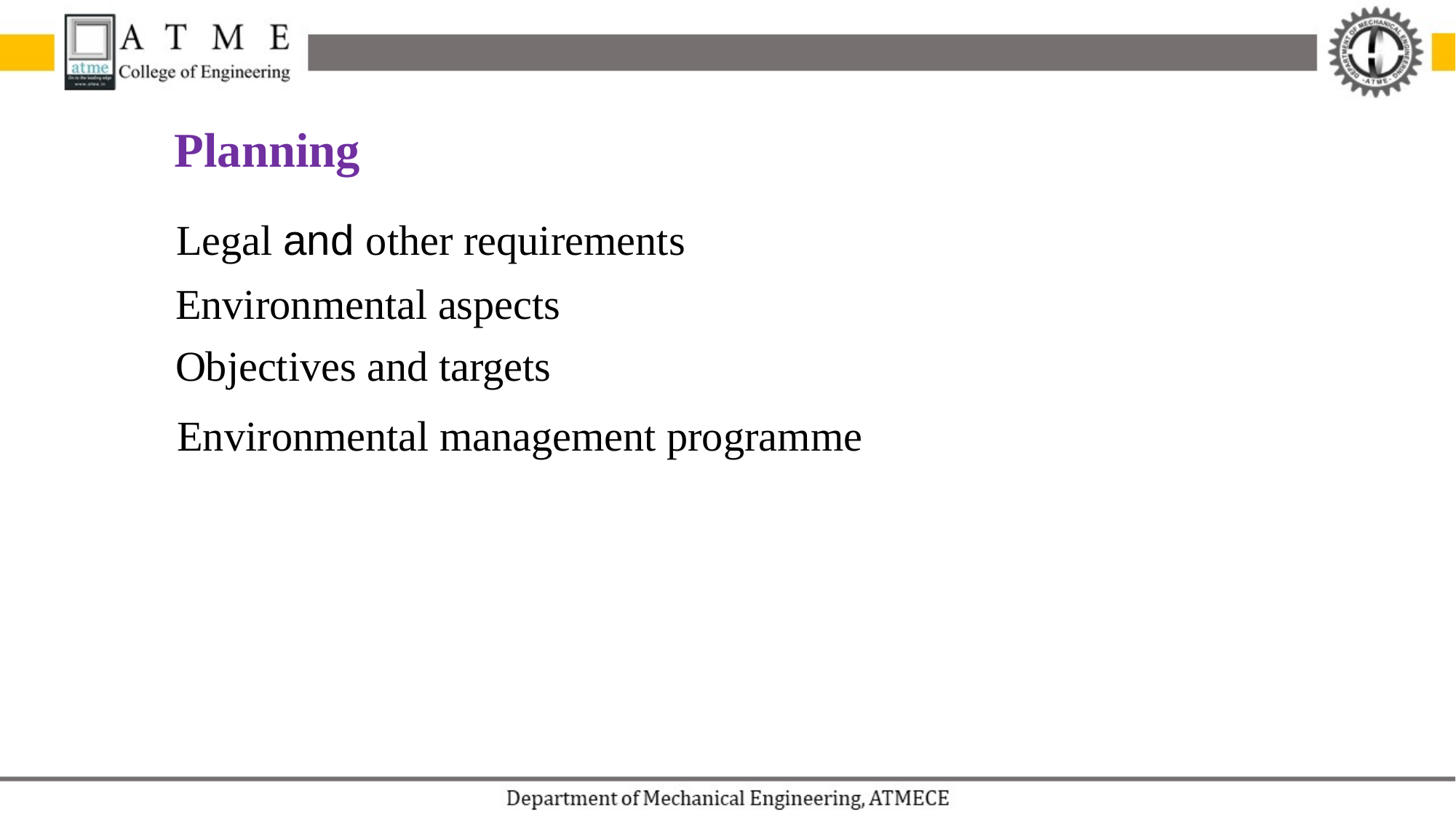

Planning
Legal and other requirements
Environmental aspects
Objectives and targets
Environmental management programme